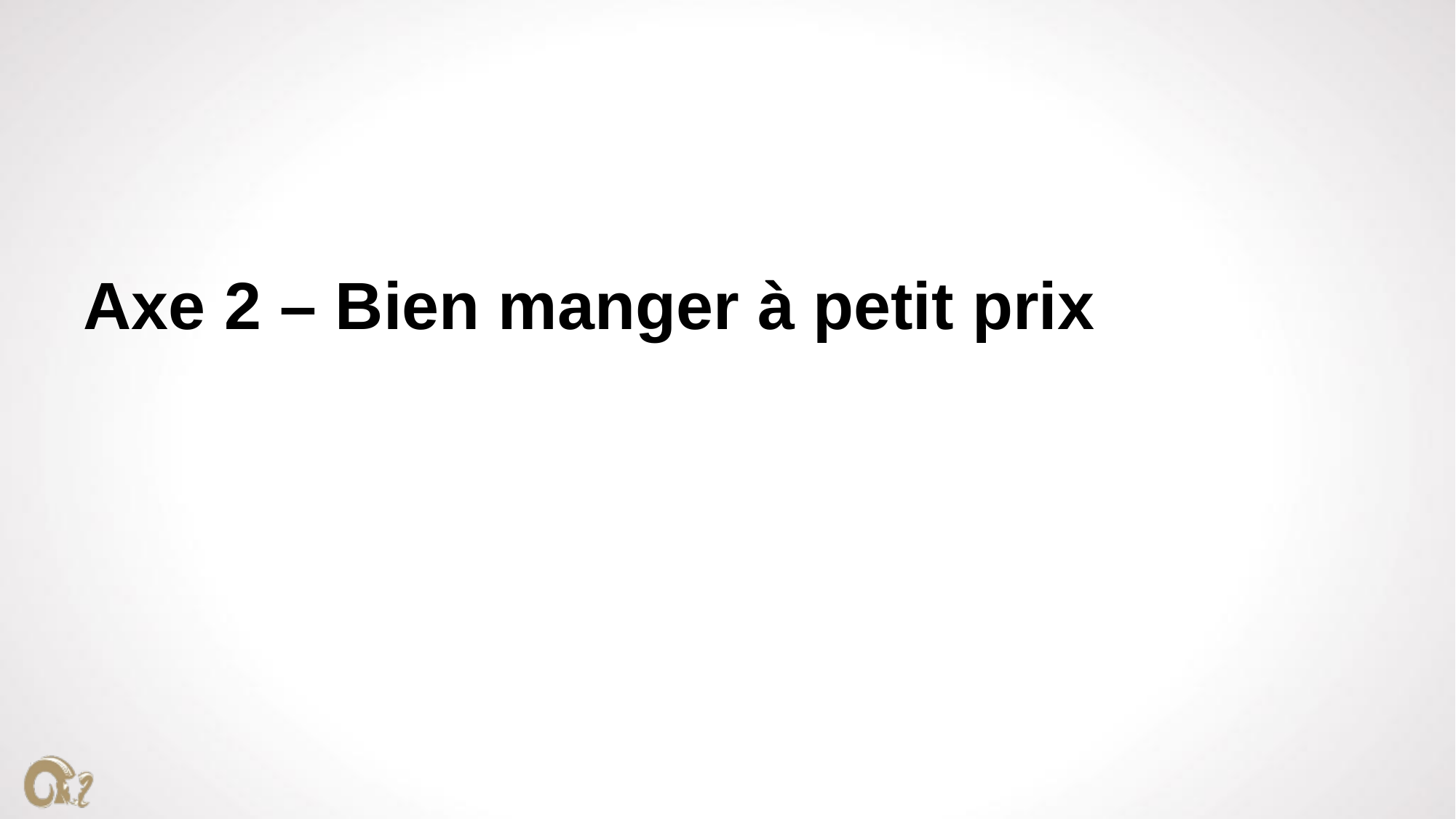

Axe 2 – Bien manger à petit prix